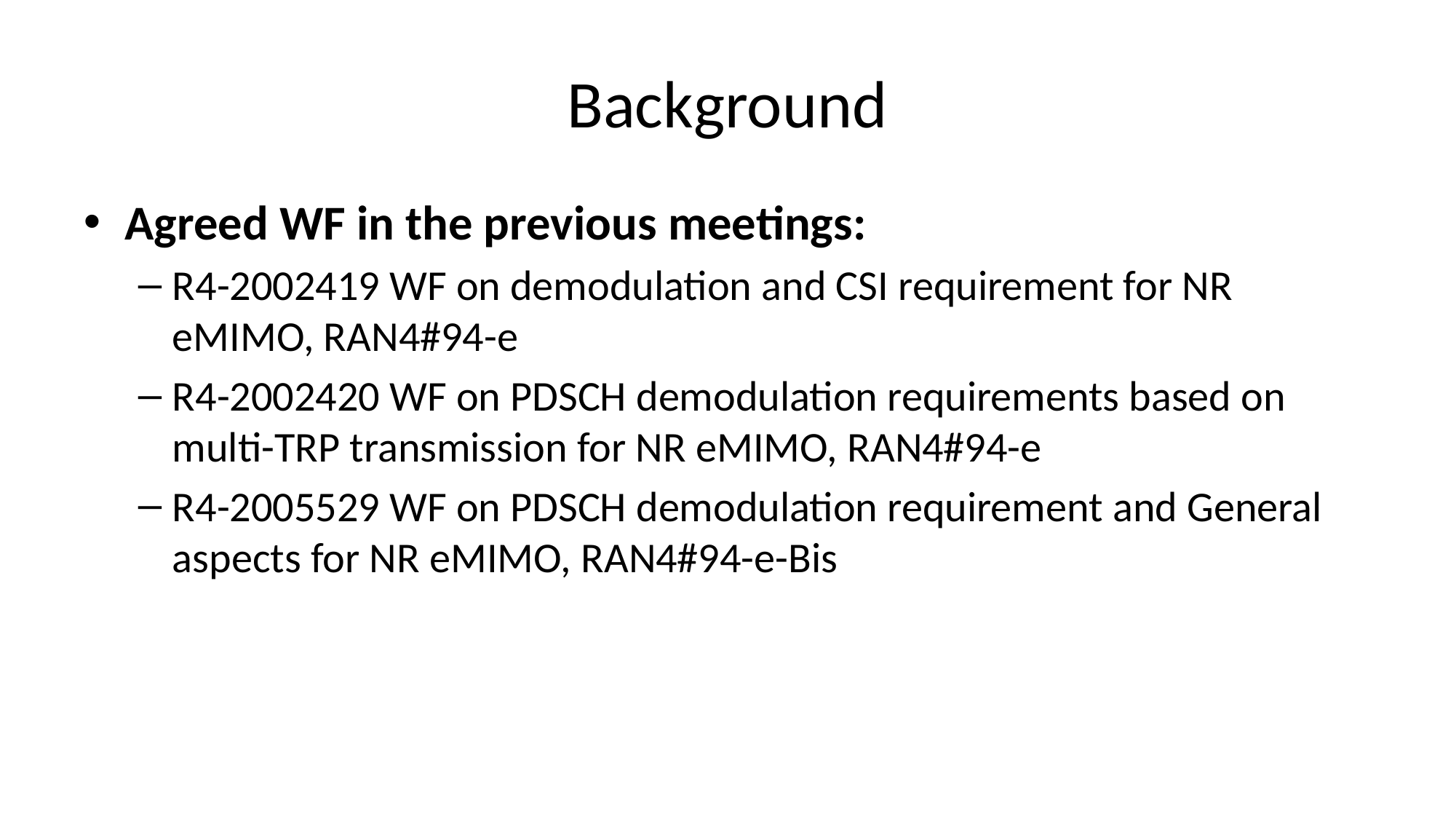

# Background
Agreed WF in the previous meetings:
R4-2002419 WF on demodulation and CSI requirement for NR eMIMO, RAN4#94-e
R4-2002420 WF on PDSCH demodulation requirements based on multi-TRP transmission for NR eMIMO, RAN4#94-e
R4-2005529 WF on PDSCH demodulation requirement and General aspects for NR eMIMO, RAN4#94-e-Bis